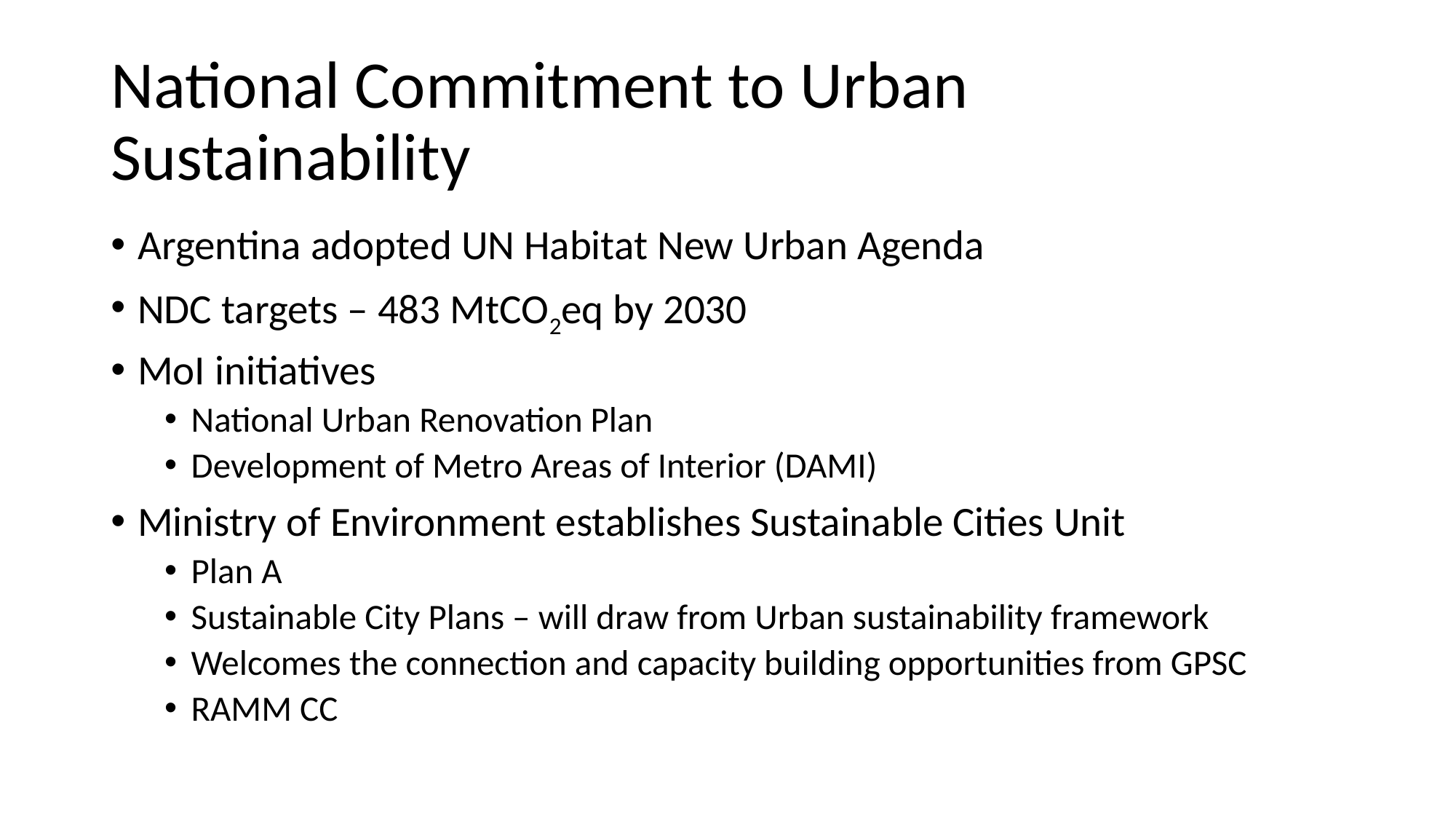

# National Commitment to Urban Sustainability
Argentina adopted UN Habitat New Urban Agenda
NDC targets – 483 MtCO2eq by 2030
MoI initiatives
National Urban Renovation Plan
Development of Metro Areas of Interior (DAMI)
Ministry of Environment establishes Sustainable Cities Unit
Plan A
Sustainable City Plans – will draw from Urban sustainability framework
Welcomes the connection and capacity building opportunities from GPSC
RAMM CC